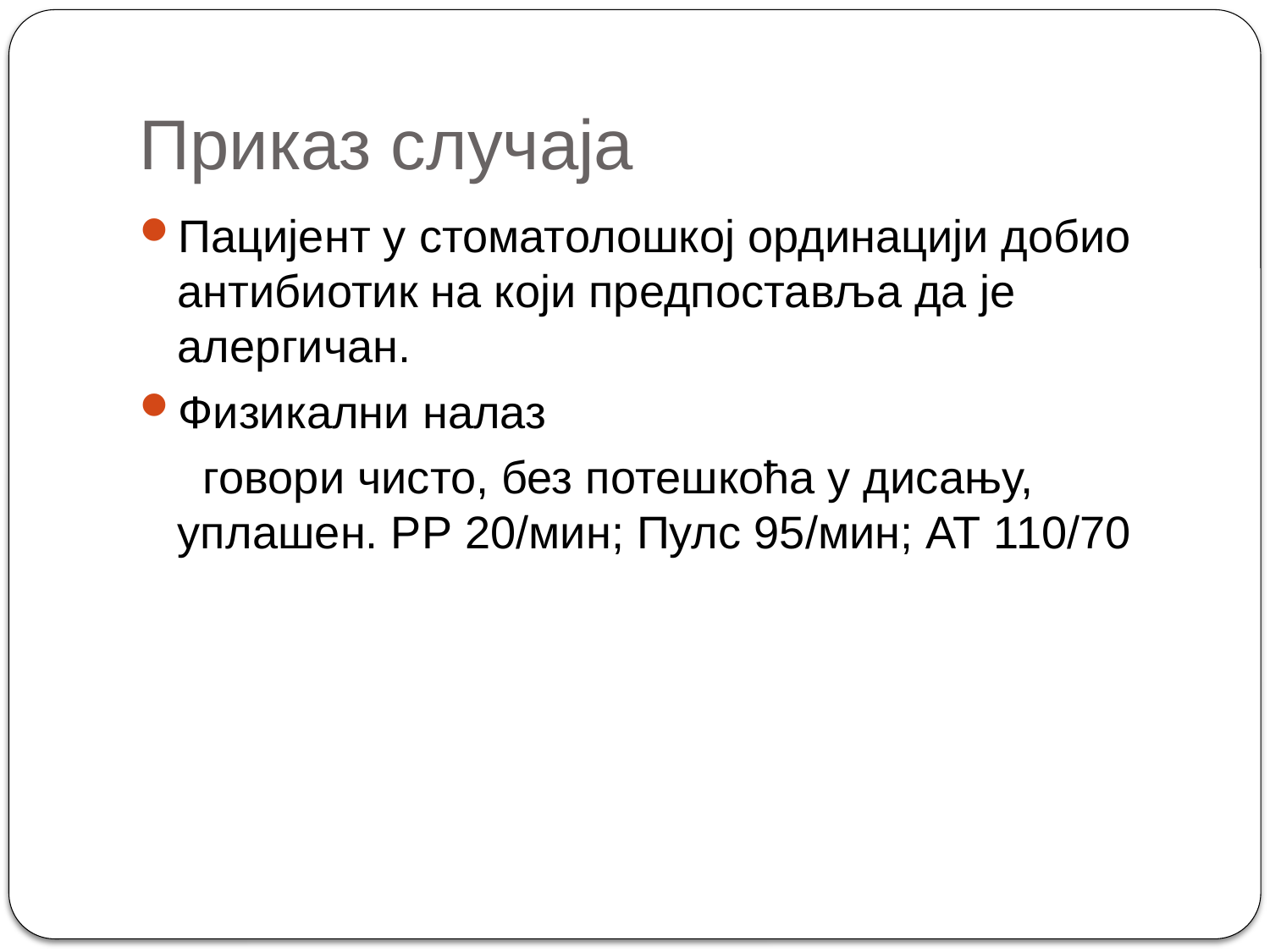

# Приказ случаја
Пацијент у стоматолошкој ординацији добио антибиотик на који предпоставља да је алергичан.
Физикални налаз
     говори чисто, без потешкоћа у дисању, уплашен. РР 20/мин; Пулс 95/мин; АТ 110/70